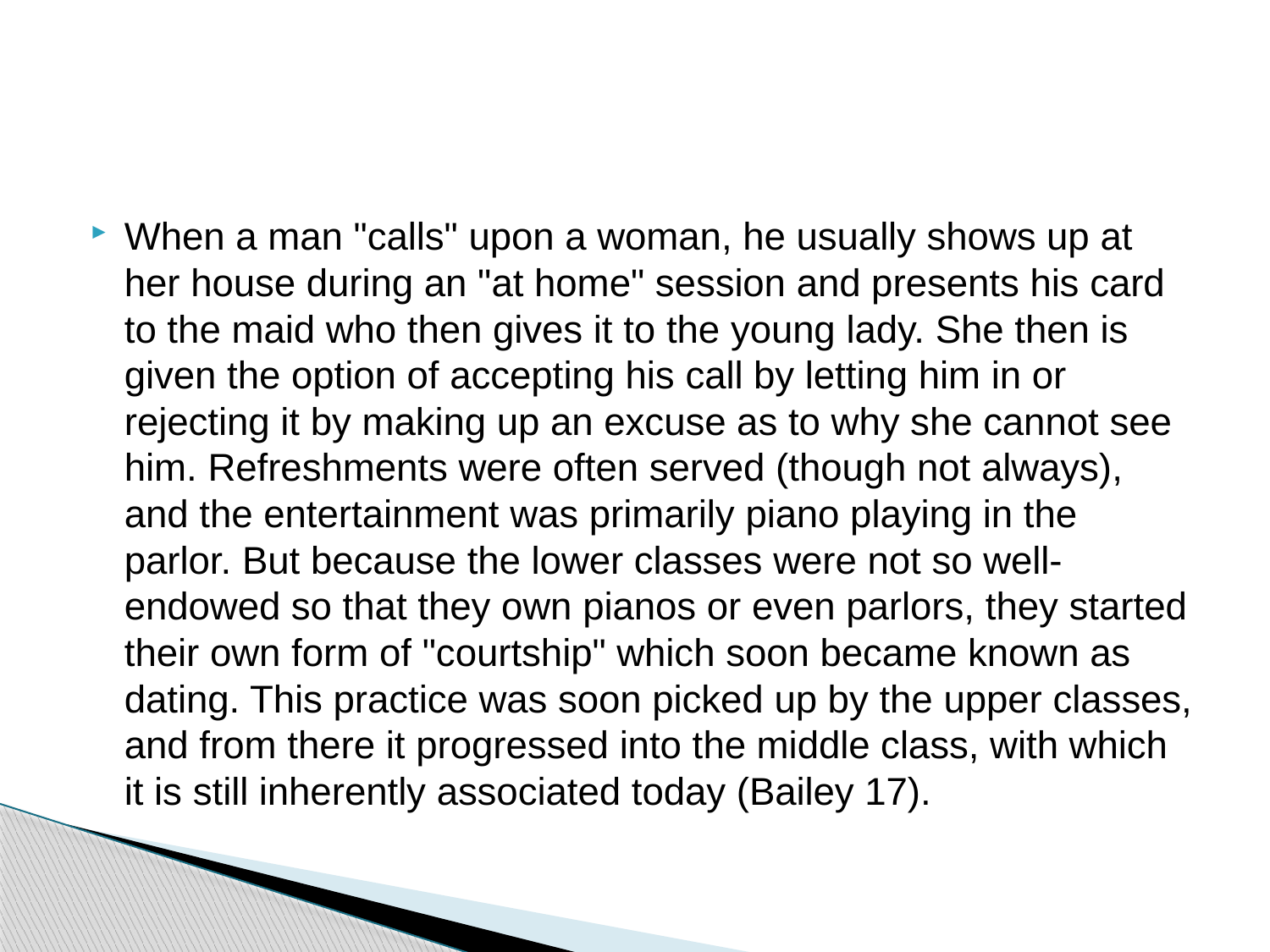

#
When a man "calls" upon a woman, he usually shows up at her house during an "at home" session and presents his card to the maid who then gives it to the young lady. She then is given the option of accepting his call by letting him in or rejecting it by making up an excuse as to why she cannot see him. Refreshments were often served (though not always), and the entertainment was primarily piano playing in the parlor. But because the lower classes were not so well-endowed so that they own pianos or even parlors, they started their own form of "courtship" which soon became known as dating. This practice was soon picked up by the upper classes, and from there it progressed into the middle class, with which it is still inherently associated today (Bailey 17).